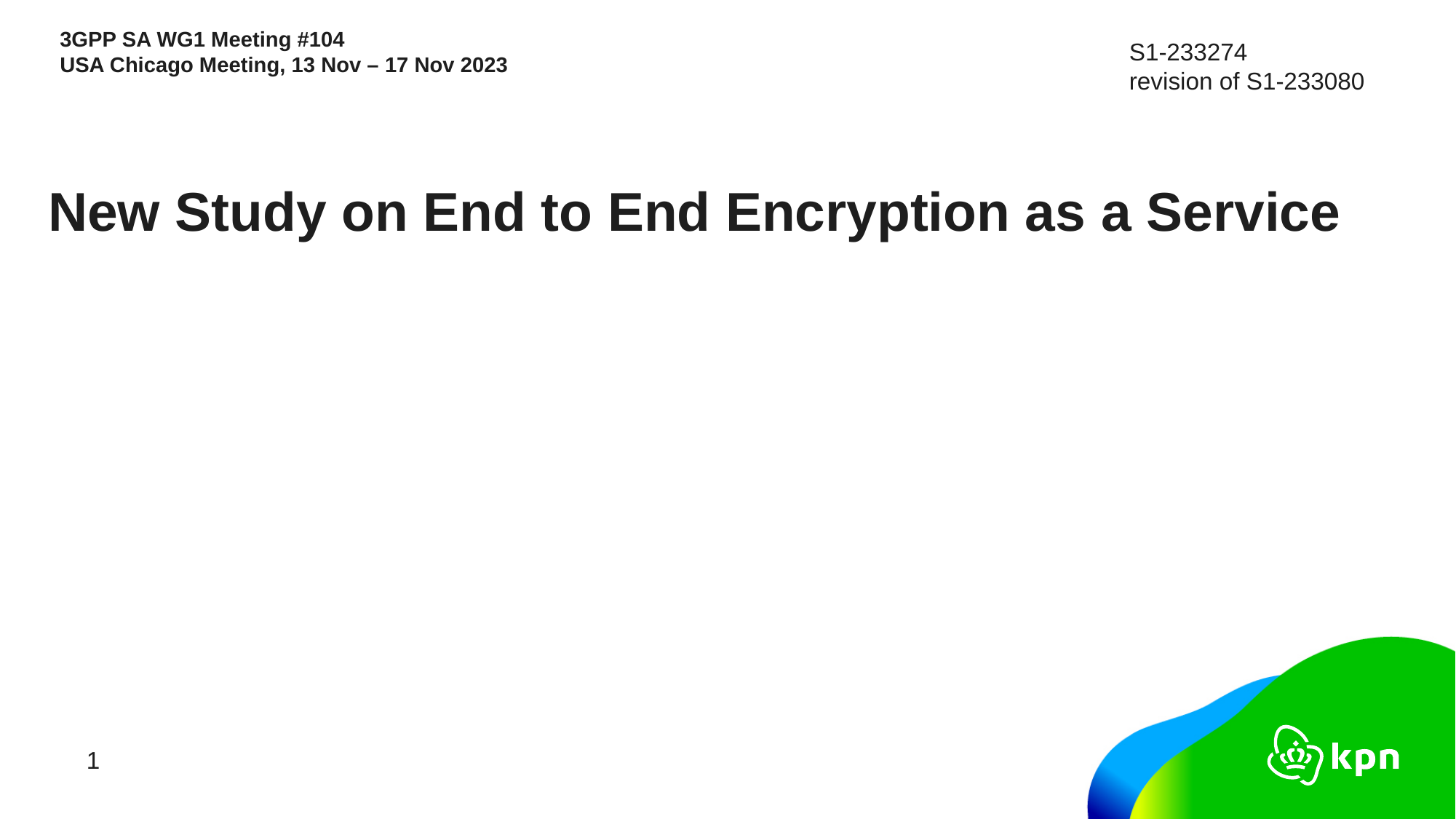

3GPP SA WG1 Meeting #104
USA Chicago Meeting, 13 Nov – 17 Nov 2023
S1-233274
revision of S1-233080
# New Study on End to End Encryption as a Service
1